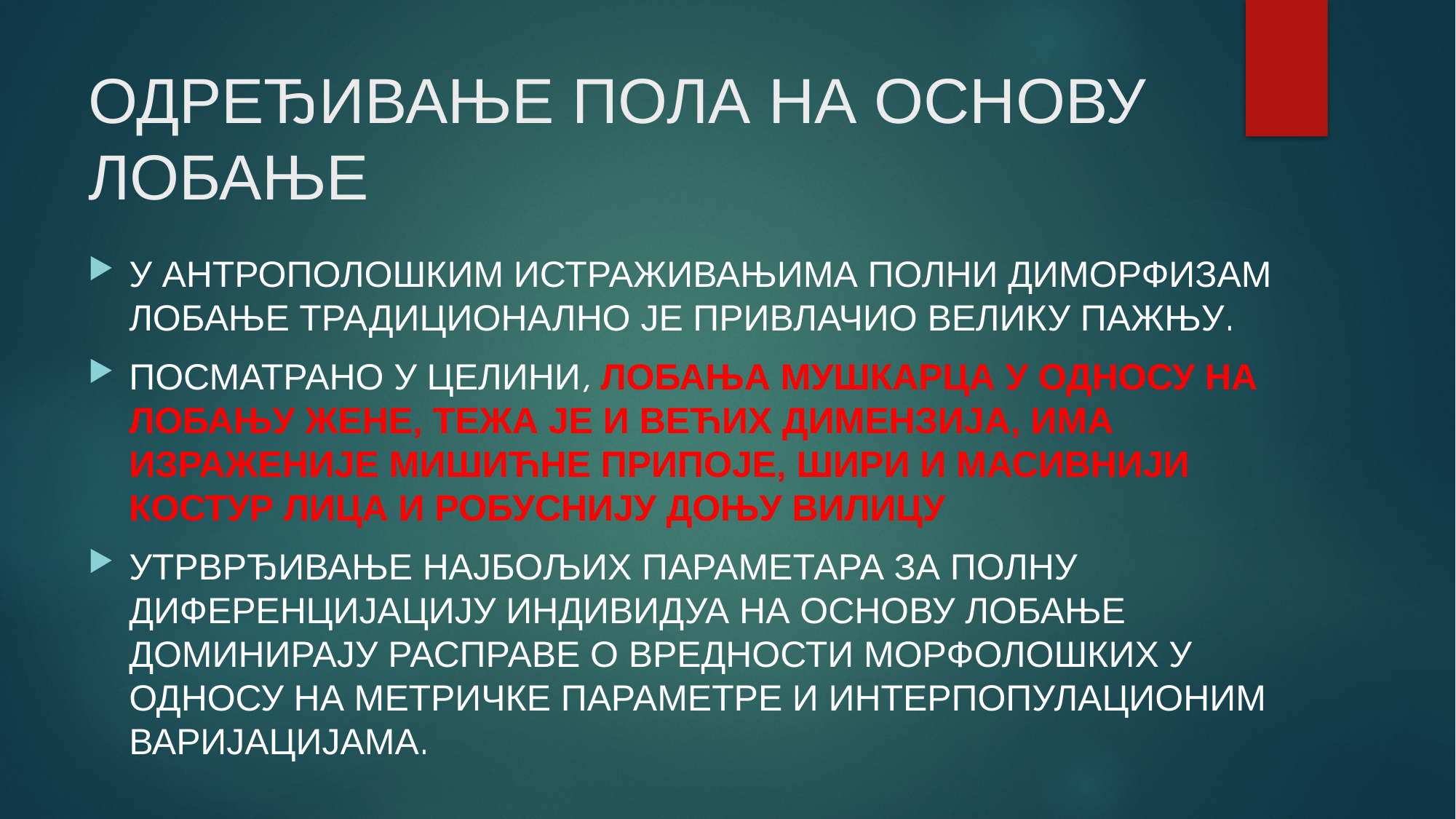

# ОДРЕЂИВАЊЕ ПОЛА НА ОСНОВУ ЛОБАЊЕ
У АНТРОПОЛОШКИМ ИСТРАЖИВАЊИМА ПОЛНИ ДИМОРФИЗАМ ЛОБАЊЕ ТРАДИЦИОНАЛНО ЈЕ ПРИВЛАЧИО ВЕЛИКУ ПАЖЊУ.
ПОСМАТРАНО У ЦЕЛИНИ, ЛОБАЊА МУШКАРЦА У ОДНОСУ НА ЛОБАЊУ ЖЕНЕ, ТЕЖА ЈЕ И ВЕЋИХ ДИМЕНЗИЈА, ИМА ИЗРАЖЕНИЈЕ МИШИЋНЕ ПРИПОЈЕ, ШИРИ И МАСИВНИЈИ КОСТУР ЛИЦА И РОБУСНИЈУ ДОЊУ ВИЛИЦУ
УТРВРЂИВАЊЕ НАЈБОЉИХ ПАРАМЕТАРА ЗА ПОЛНУ ДИФЕРЕНЦИЈАЦИЈУ ИНДИВИДУА НА ОСНОВУ ЛОБАЊЕ ДОМИНИРАЈУ РАСПРАВЕ О ВРЕДНОСТИ МОРФОЛОШКИХ У ОДНОСУ НА МЕТРИЧКЕ ПАРАМЕТРЕ И ИНТЕРПОПУЛАЦИОНИМ ВАРИЈАЦИЈАМА.